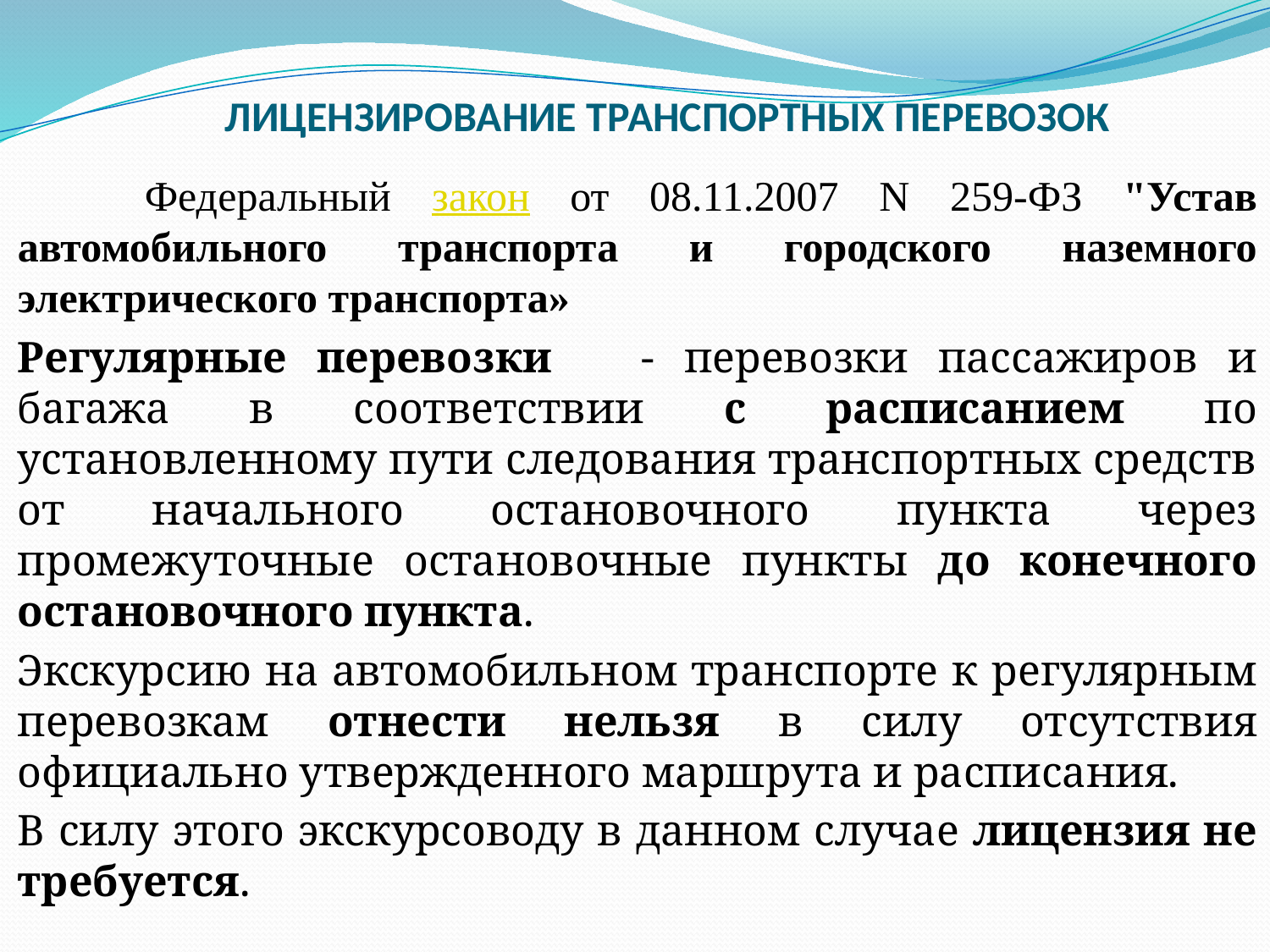

ЛИЦЕНЗИРОВАНИЕ ТРАНСПОРТНЫХ ПЕРЕВОЗОК
	Федеральный закон от 08.11.2007 N 259-ФЗ "Устав автомобильного транспорта и городского наземного электрического транспорта»
Регулярные перевозки   - перевозки пассажиров и багажа в соответствии с расписанием по установленному пути следования транспортных средств от начального остановочного пункта через промежуточные остановочные пункты до конечного остановочного пункта.
Экскурсию на автомобильном транспорте к регулярным перевозкам отнести нельзя в силу отсутствия официально утвержденного маршрута и расписания.
В силу этого экскурсоводу в данном случае лицензия не требуется.